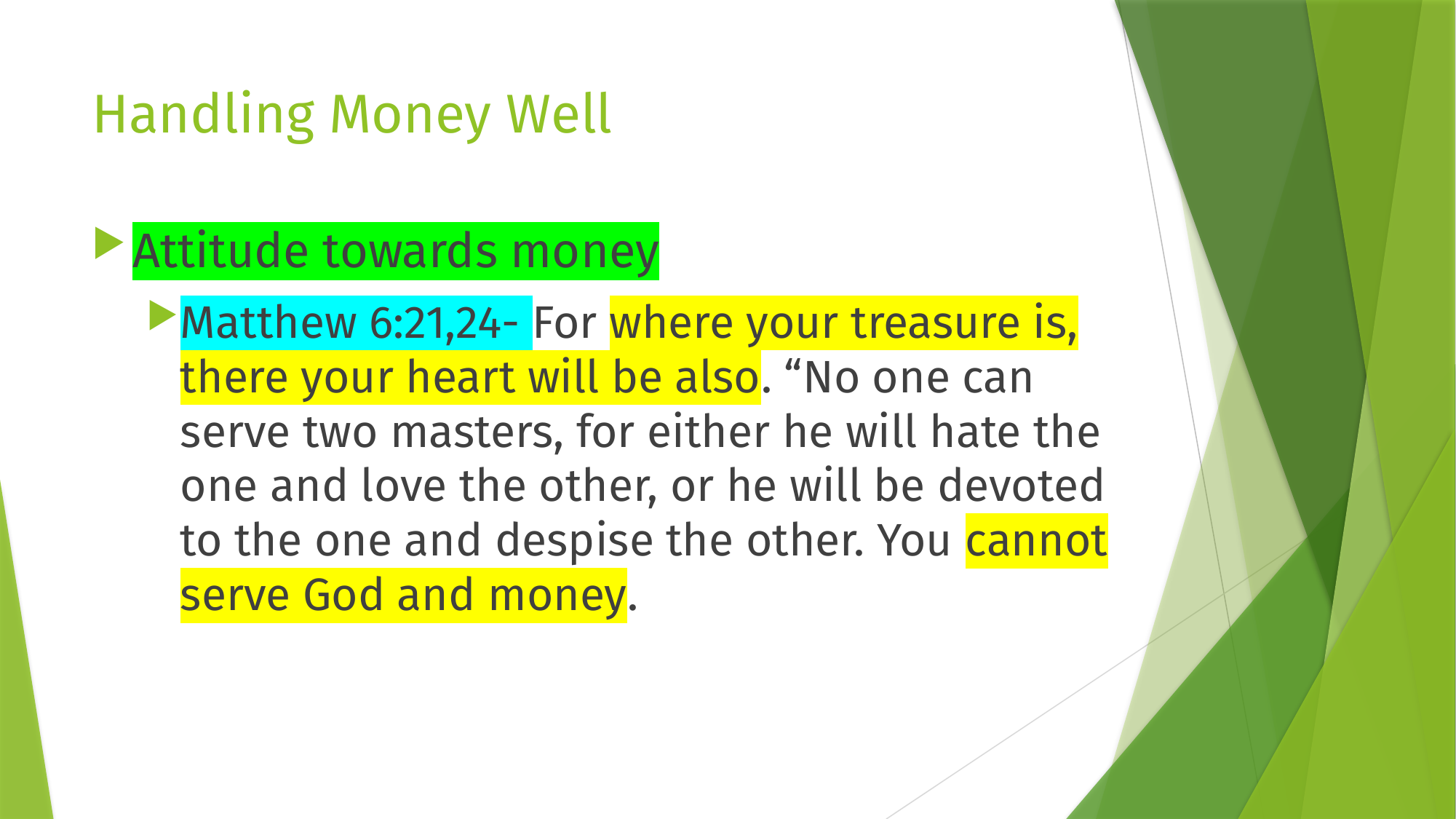

# Handling Money Well
Attitude towards money
Matthew 6:21,24- For where your treasure is, there your heart will be also. “No one can serve two masters, for either he will hate the one and love the other, or he will be devoted to the one and despise the other. You cannot serve God and money.